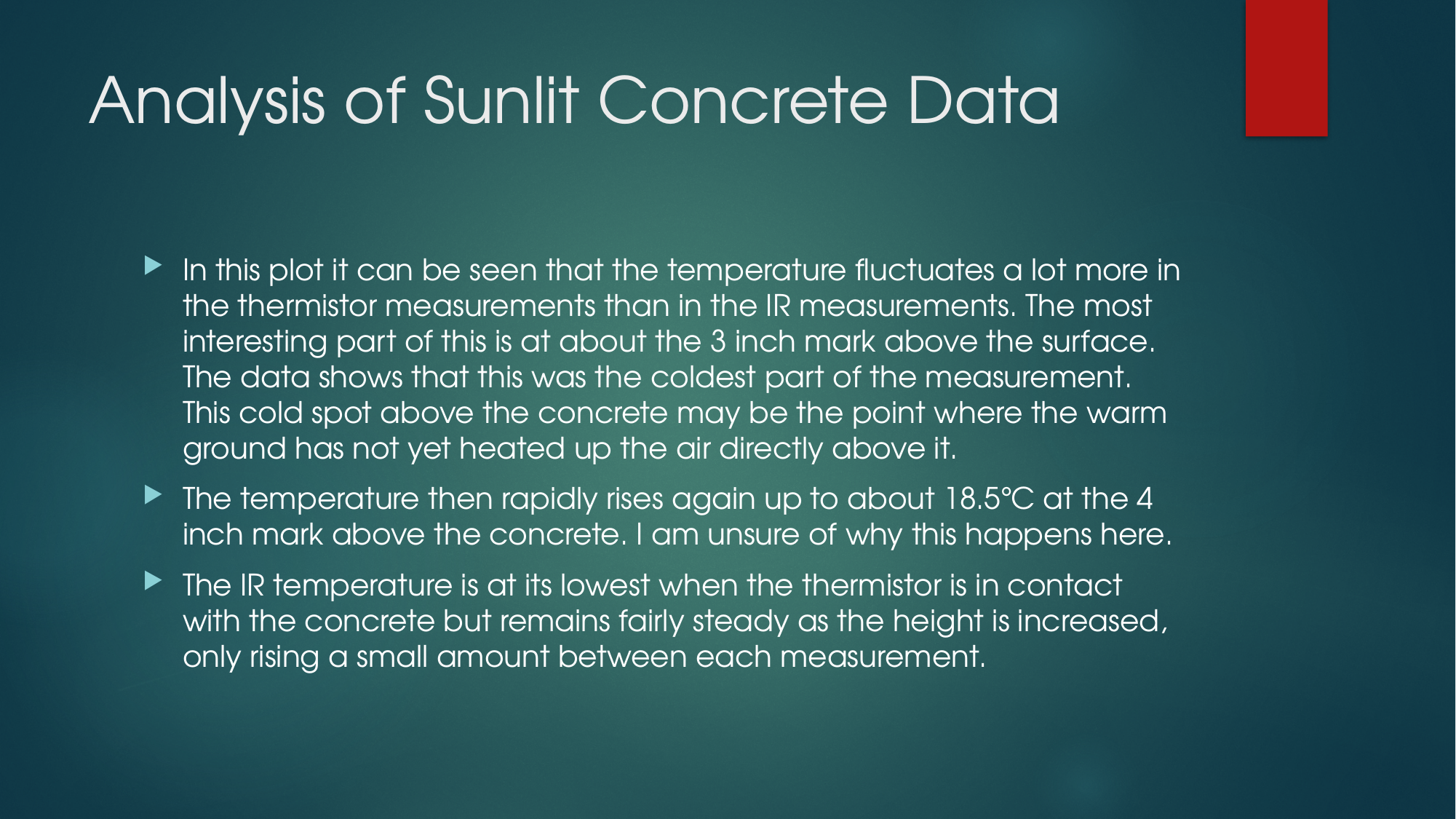

# Analysis of Sunlit Concrete Data
In this plot it can be seen that the temperature fluctuates a lot more in the thermistor measurements than in the IR measurements. The most interesting part of this is at about the 3 inch mark above the surface. The data shows that this was the coldest part of the measurement. This cold spot above the concrete may be the point where the warm ground has not yet heated up the air directly above it.
The temperature then rapidly rises again up to about 18.5℃ at the 4 inch mark above the concrete. I am unsure of why this happens here.
The IR temperature is at its lowest when the thermistor is in contact with the concrete but remains fairly steady as the height is increased, only rising a small amount between each measurement.